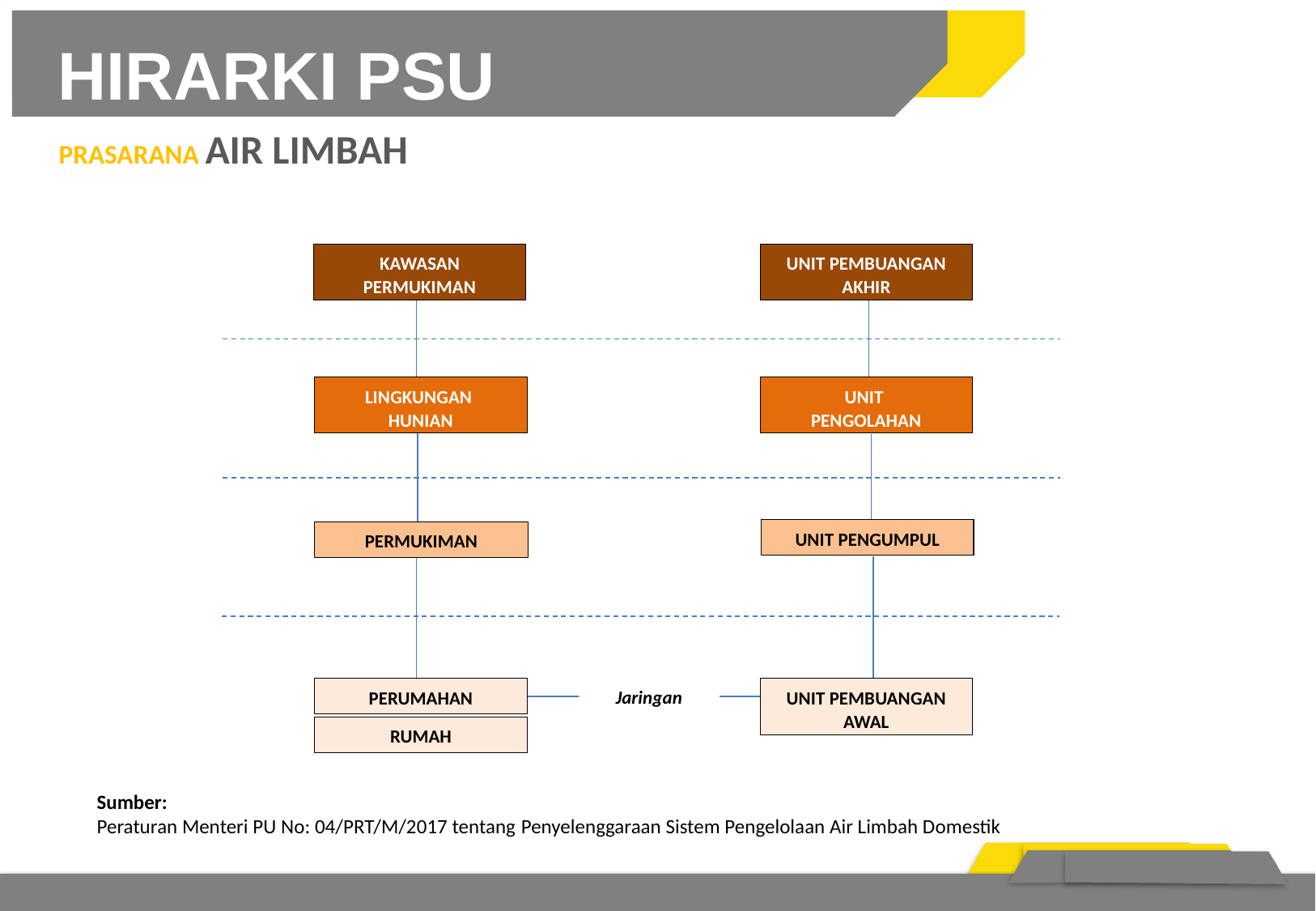

HIRARKI PSU
PRASARANA AIR LIMBAH
KAWASAN PERMUKIMAN
UNIT PEMBUANGAN AKHIR
LINGKUNGAN
HUNIAN
UNIT
PENGOLAHAN
UNIT PENGUMPUL
PERMUKIMAN
Jaringan
PERUMAHAN
UNIT PEMBUANGAN AWAL
RUMAH
Sumber:
Peraturan Menteri PU No: 04/PRT/M/2017 tentang Penyelenggaraan Sistem Pengelolaan Air Limbah Domestik

2
1